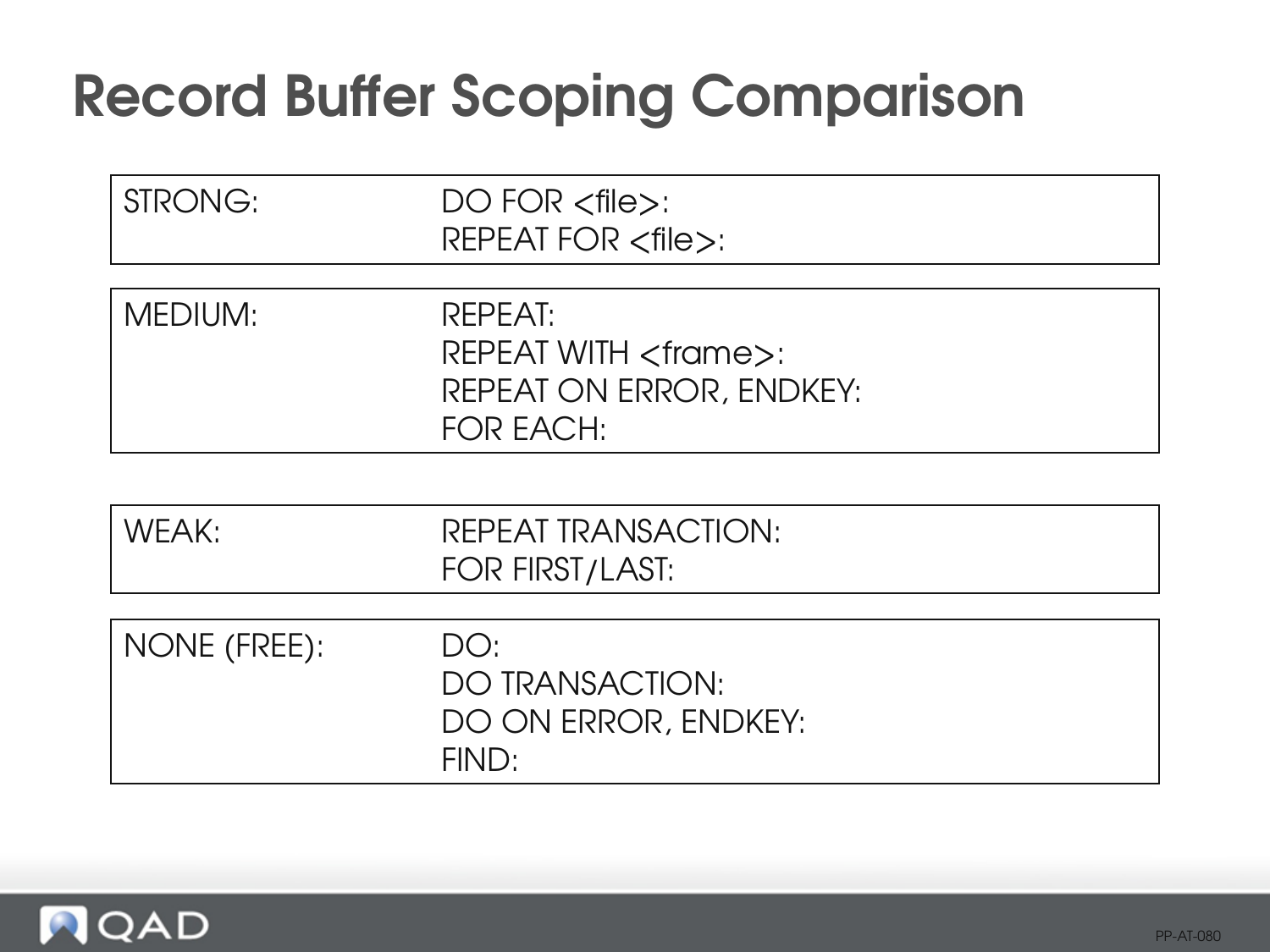

# Record Buffer Scoping Comparison
STRONG: 	DO FOR <file>:
	REPEAT FOR <file>:
MEDIUM: 	REPEAT:
	REPEAT WITH <frame>:
	REPEAT ON ERROR, ENDKEY:
	FOR EACH:
WEAK: 	REPEAT TRANSACTION:
	FOR FIRST/LAST:
NONE (FREE): 	DO:
	DO TRANSACTION:
	DO ON ERROR, ENDKEY:
	FIND:
PP-AT-080